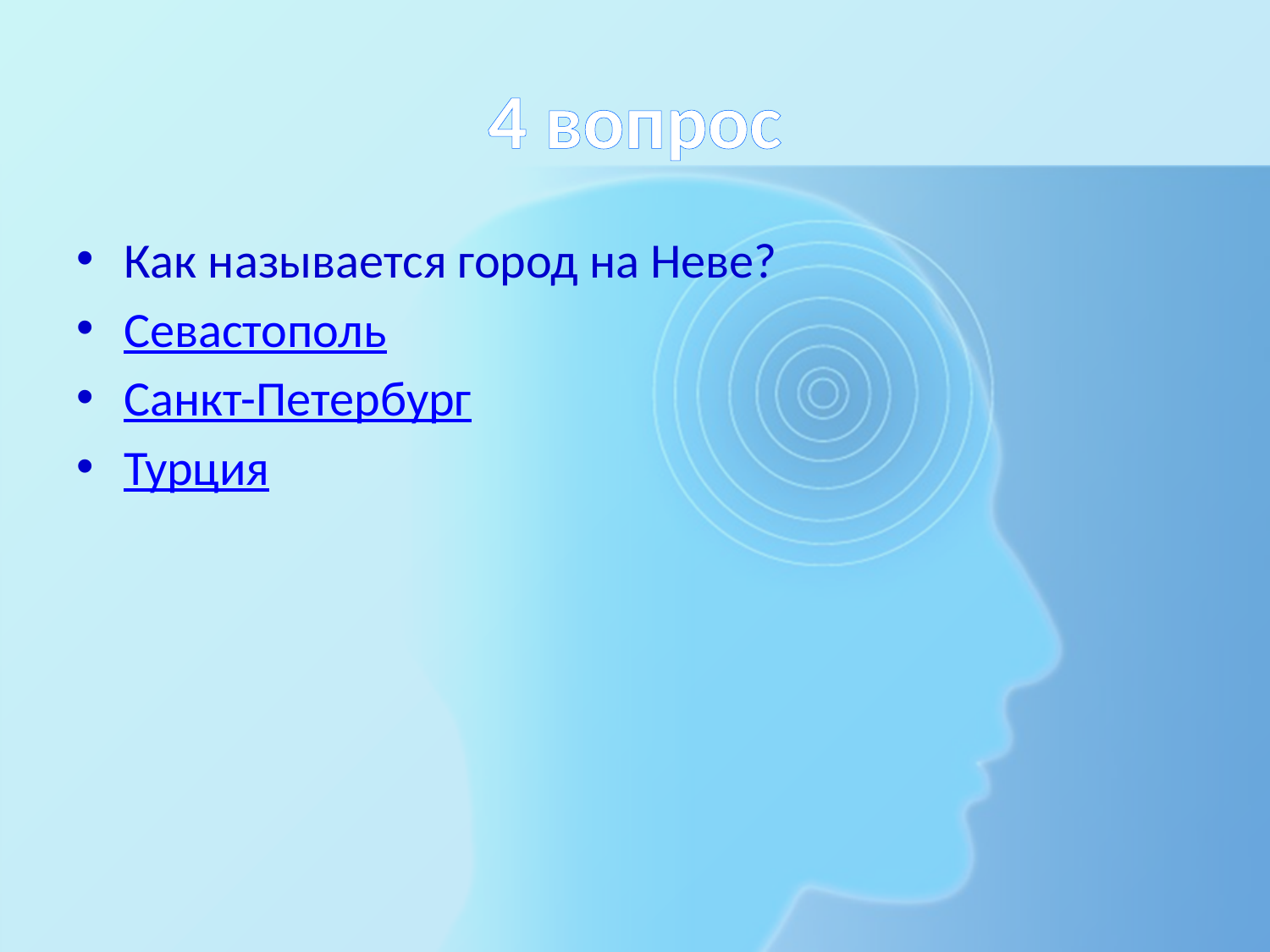

# 4 вопрос
Как называется город на Неве?
Севастополь
Санкт-Петербург
Турция